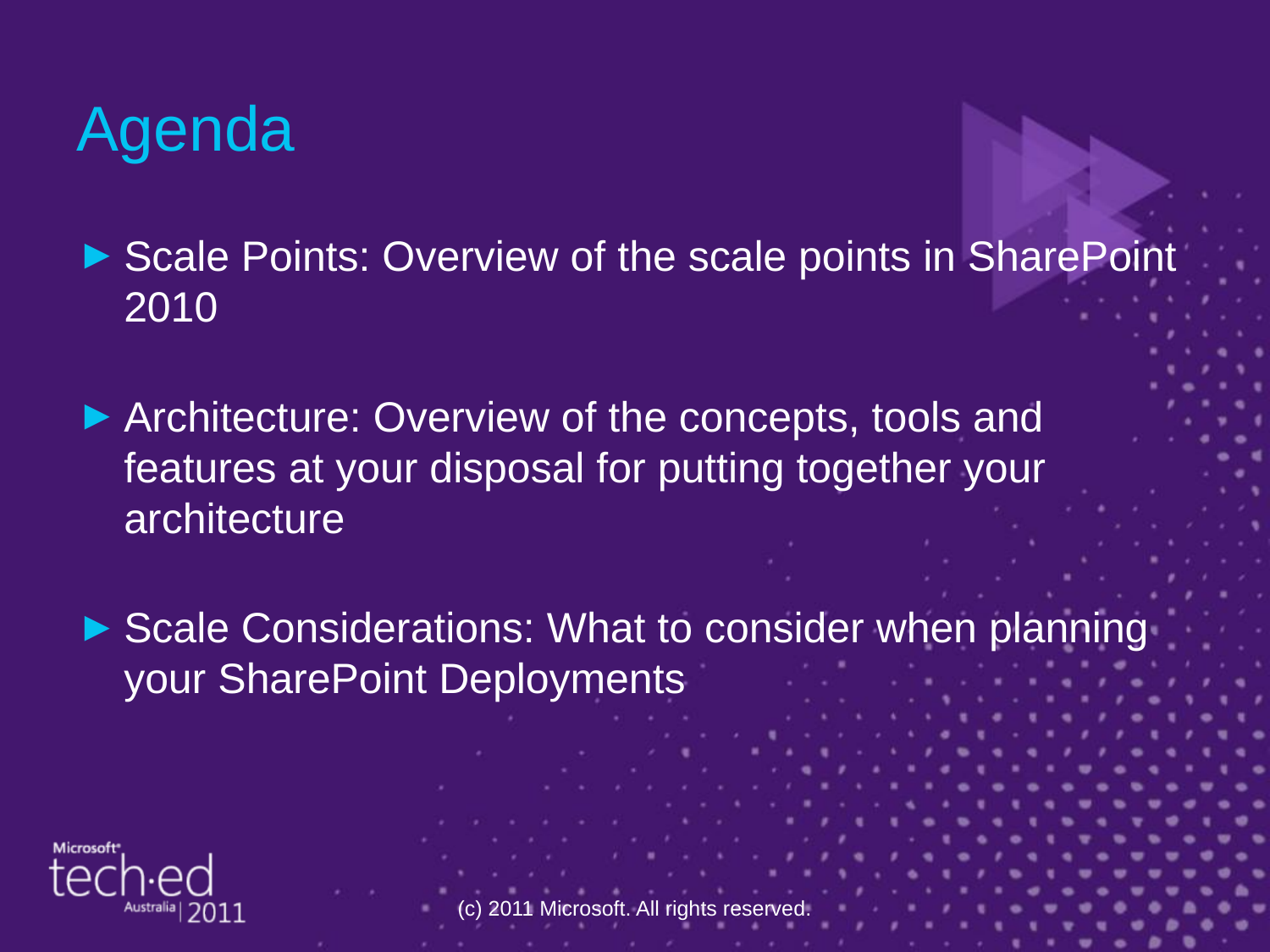

# Agenda
Scale Points: Overview of the scale points in SharePoint 2010
Architecture: Overview of the concepts, tools and features at your disposal for putting together your architecture
Scale Considerations: What to consider when planning your SharePoint Deployments

(c) 2011 Microsoft. All rights reserved.